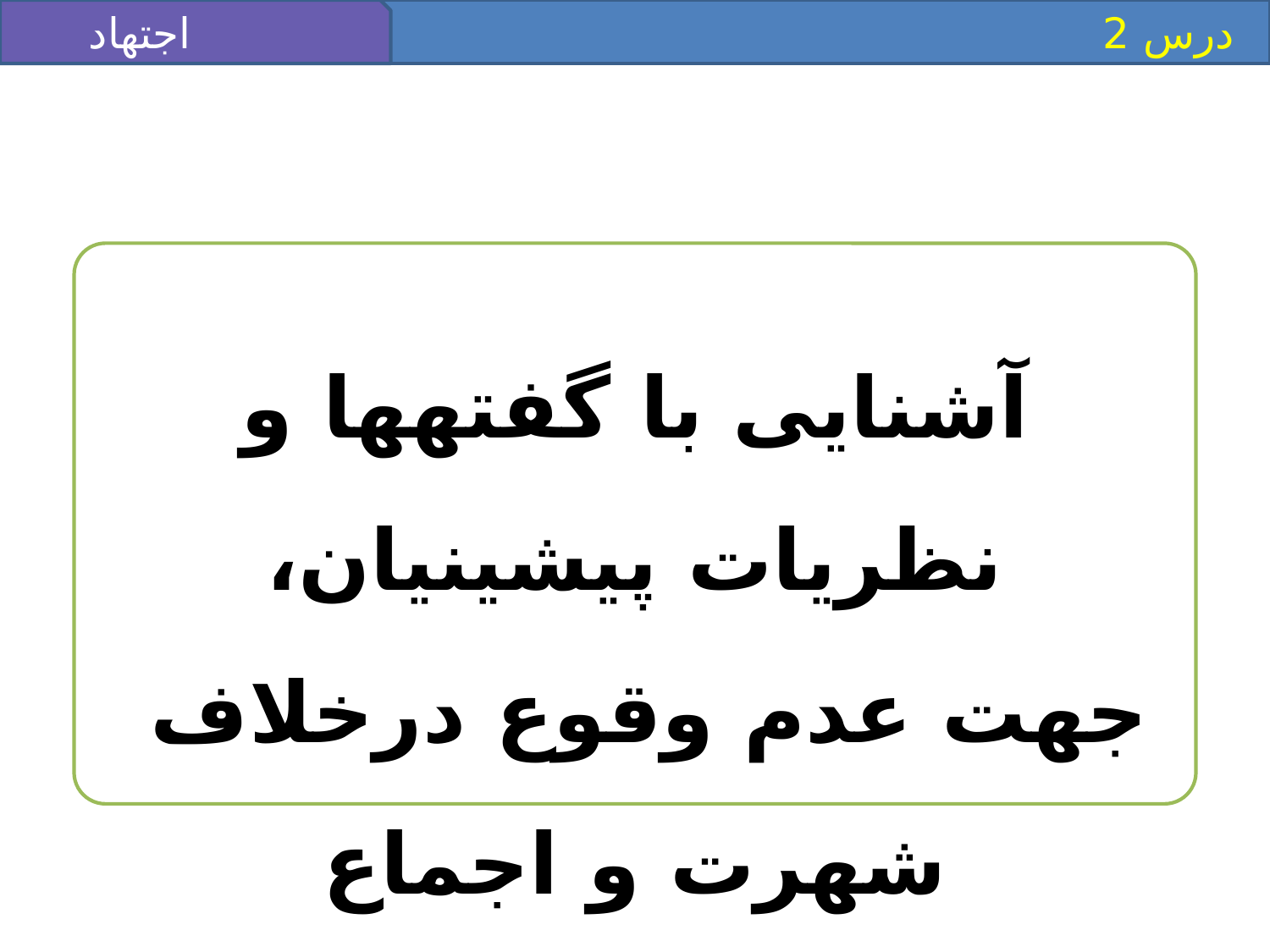

اجتهاد
 درس 2

آشنايى با گفته‏ها و نظريات پيشينيان،
جهت عدم وقوع درخلاف
شهرت و اجماع